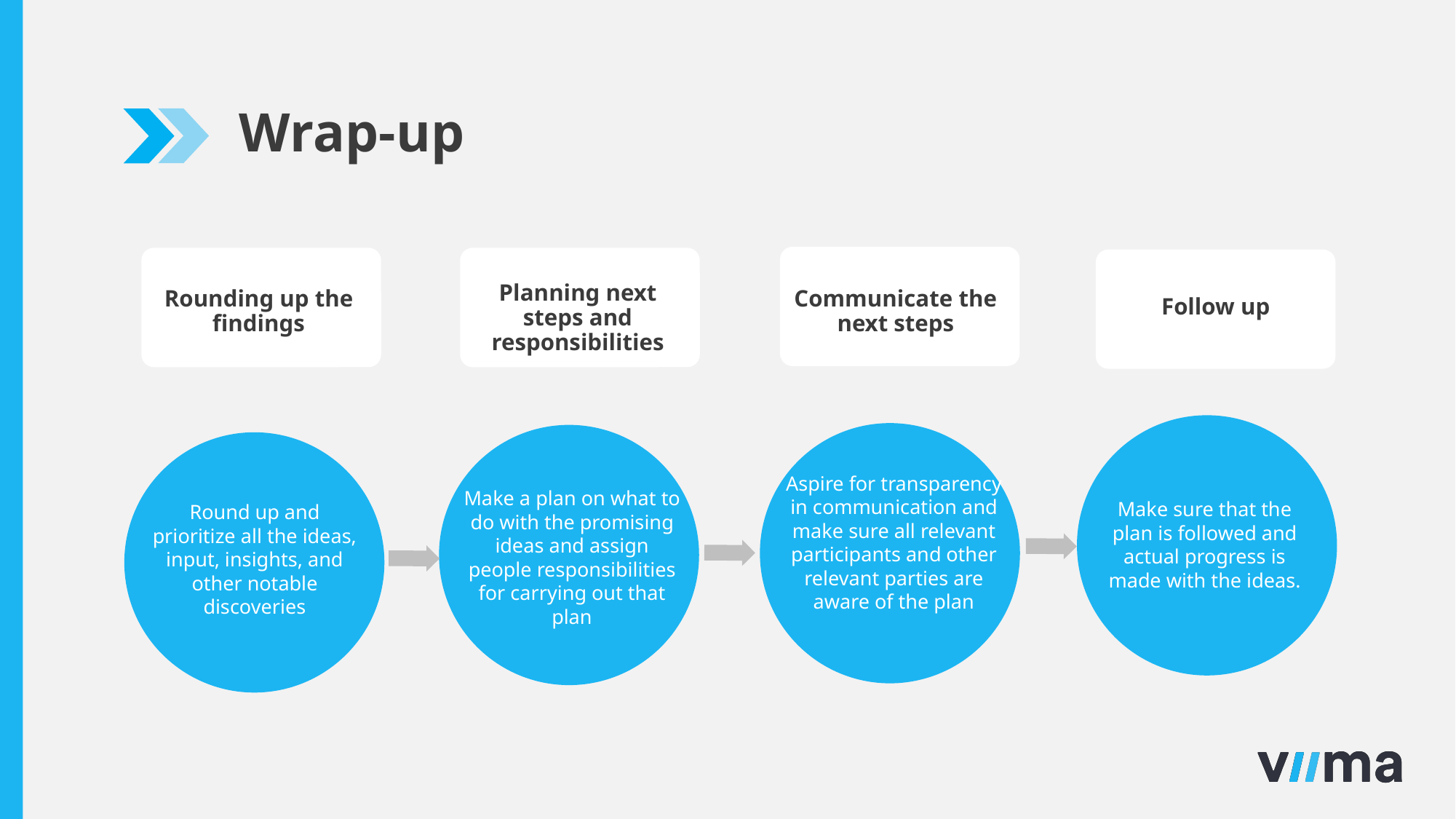

Wrap-up

Communicate the next steps

Rounding up the findings

Planning next steps and responsibilities

Follow up

Aspire for transparency in communication and make sure all relevant participants and other relevant parties are aware of the plan
Make a plan on what to do with the promising ideas and assign people responsibilities for carrying out that plan
Make sure that the plan is followed and actual progress is made with the ideas.
Round up and prioritize all the ideas, input, insights, and other notable discoveries